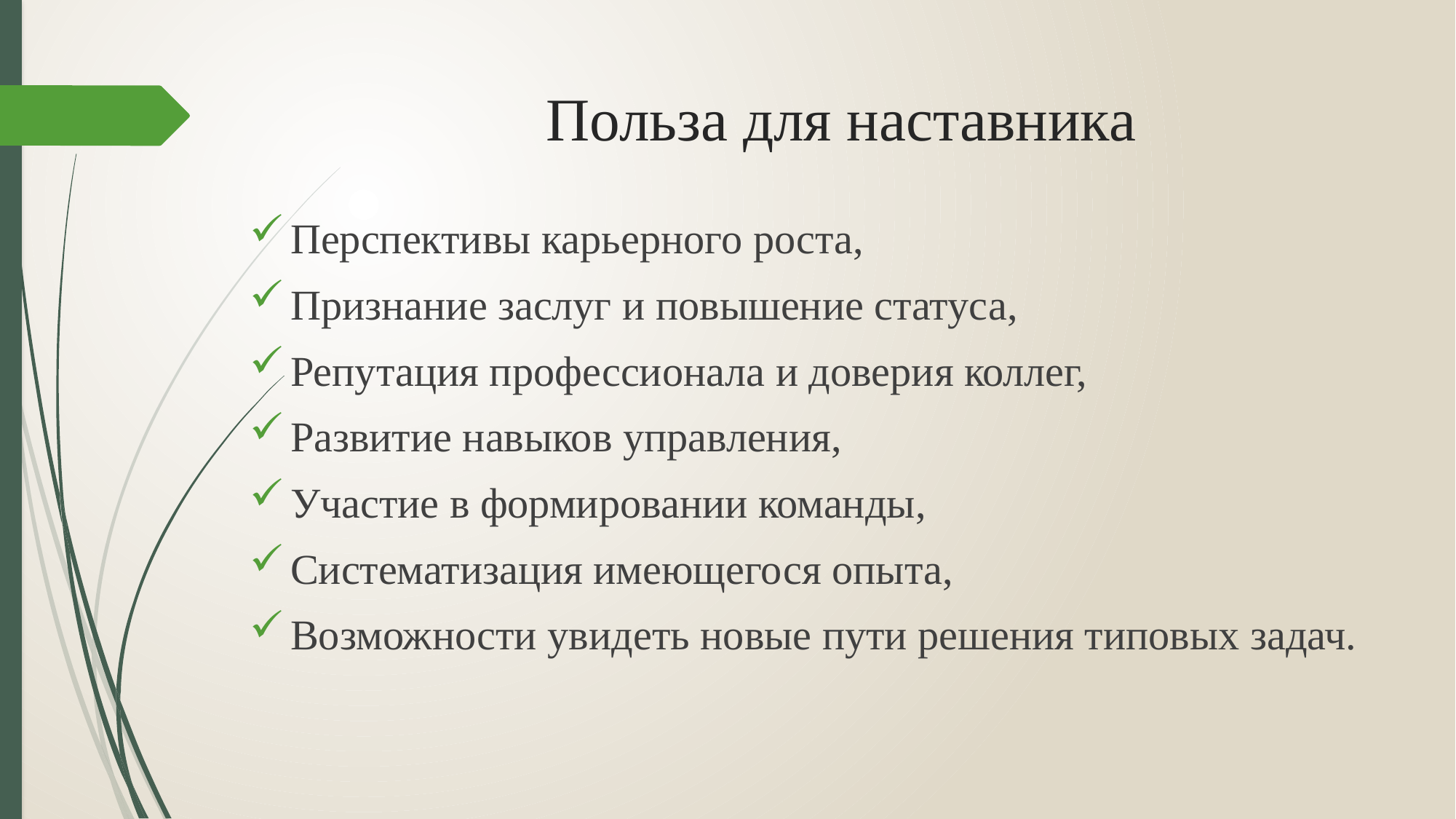

# Польза для наставника
Перспективы карьерного роста,
Признание заслуг и повышение статуса,
Репутация профессионала и доверия коллег,
Развитие навыков управления,
Участие в формировании команды,
Систематизация имеющегося опыта,
Возможности увидеть новые пути решения типовых задач.